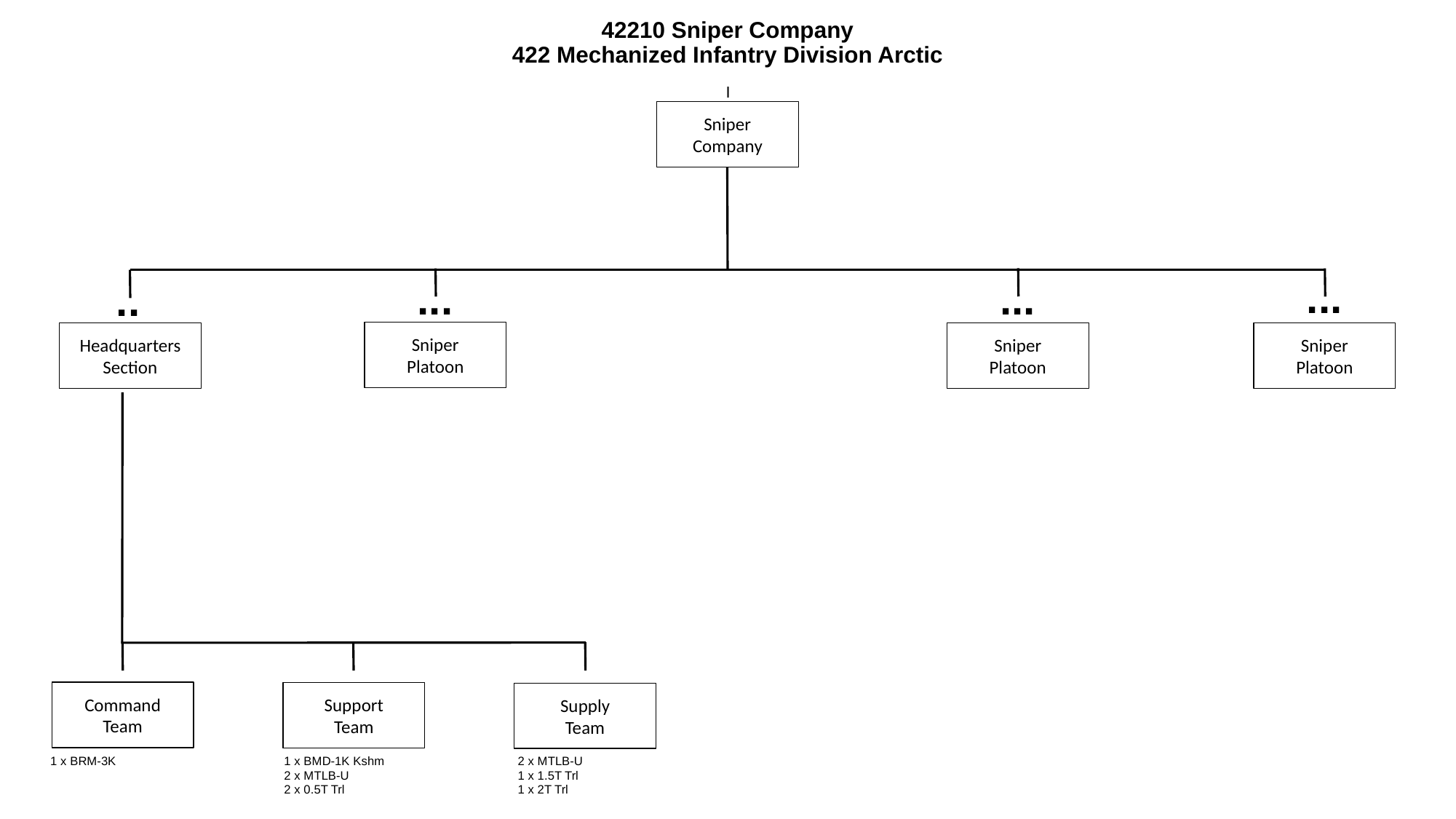

# 42210 Sniper Company 422 Mechanized Infantry Division Arctic
I
Sniper
Company
...
...
...
..
Sniper
Platoon
Headquarters
Section
Sniper
Platoon
Sniper
Platoon
Command
Team
Support
Team
Supply
Team
1 x BRM-3K
1 x BMD-1K Kshm
2 x MTLB-U
2 x 0.5T Trl
2 x MTLB-U
1 x 1.5T Trl
1 x 2T Trl